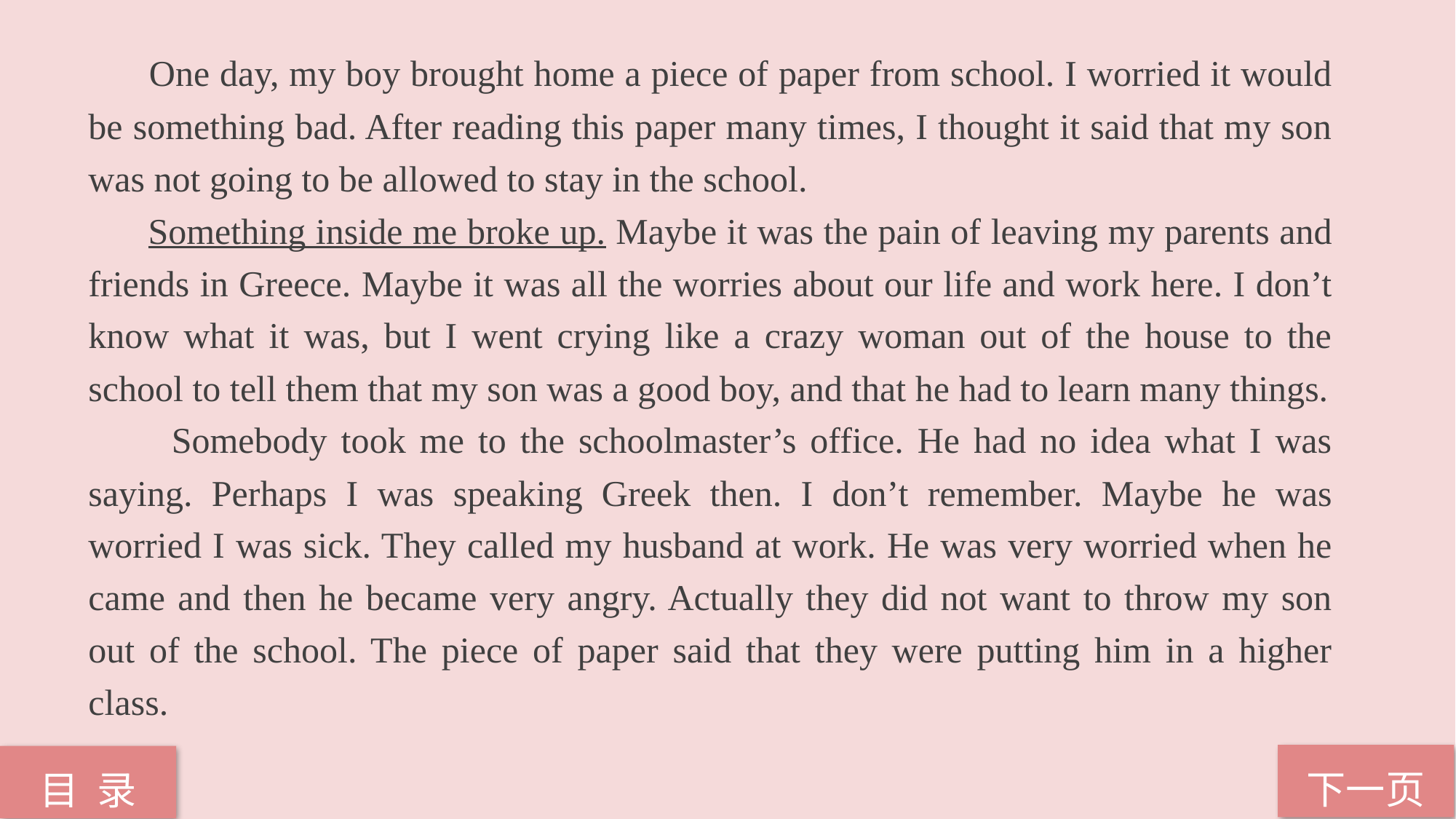

One day, my boy brought home a piece of paper from school. I worried it would be something bad. After reading this paper many times, I thought it said that my son was not going to be allowed to stay in the school.
      Something inside me broke up. Maybe it was the pain of leaving my parents and friends in Greece. Maybe it was all the worries about our life and work here. I don’t know what it was, but I went crying like a crazy woman out of the house to the school to tell them that my son was a good boy, and that he had to learn many things.
      Somebody took me to the schoolmaster’s office. He had no idea what I was saying. Perhaps I was speaking Greek then. I don’t remember. Maybe he was worried I was sick. They called my husband at work. He was very worried when he came and then he became very angry. Actually they did not want to throw my son out of the school. The piece of paper said that they were putting him in a higher class.